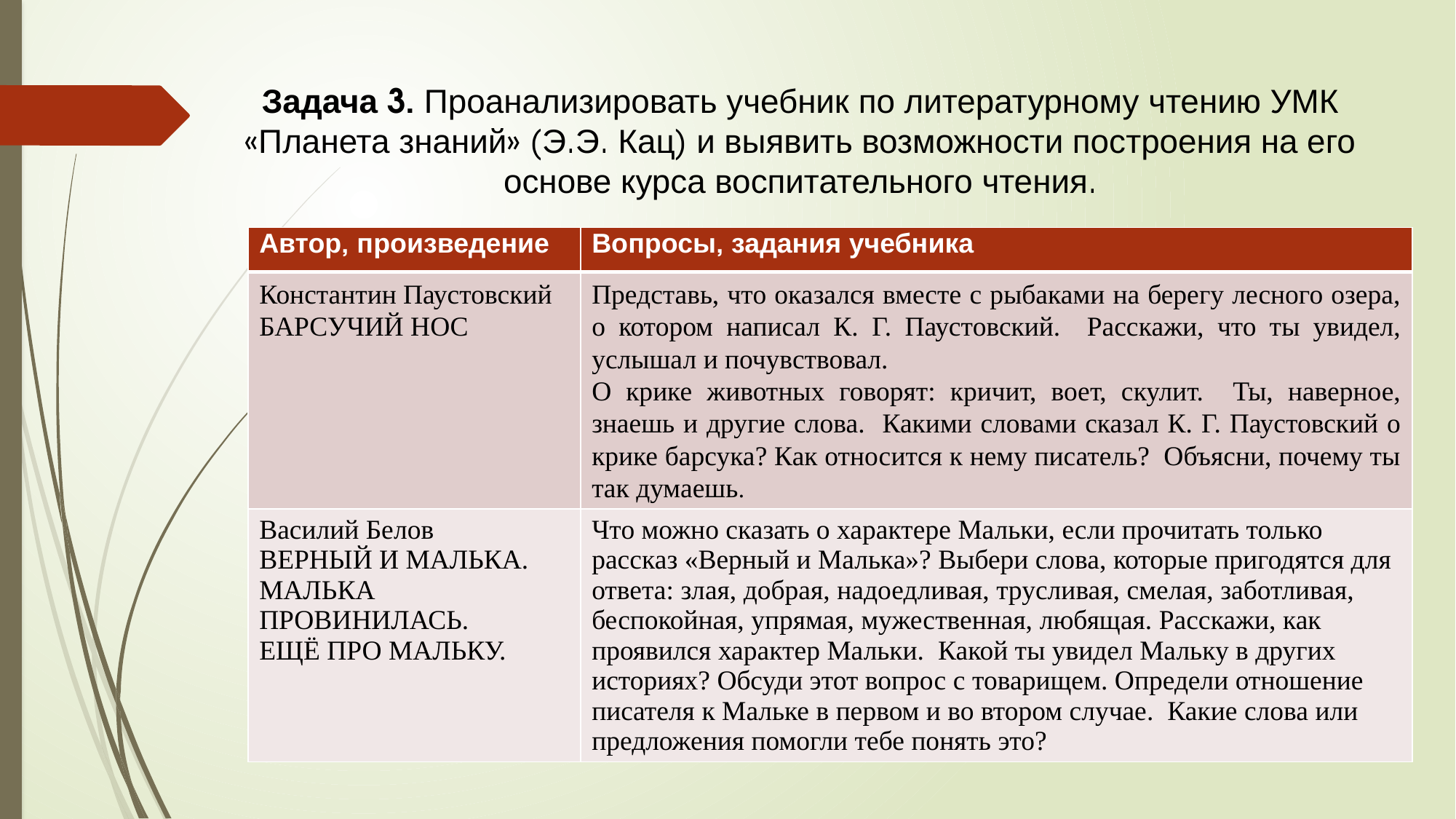

# Задача 3. Проанализировать учебник по литературному чтению УМК «Планета знаний» (Э.Э. Кац) и выявить возможности построения на его основе курса воспитательного чтения.
| Автор, произведение | Вопросы, задания учебника |
| --- | --- |
| Константин Паустовский БАРСУЧИЙ НОС | Представь, что оказался вместе с рыбаками на берегу лесного озера, о котором написал К. Г. Паустовский. Расскажи, что ты увидел, услышал и почувствовал. О крике животных говорят: кричит, воет, скулит. Ты, наверное, знаешь и другие слова. Какими словами сказал К. Г. Паустовский о крике барсука? Как относится к нему писатель? Объясни, почему ты так думаешь. |
| Василий Белов ВЕРНЫЙ И МАЛЬКА. МАЛЬКА ПРОВИНИЛАСЬ. ЕЩЁ ПРО МАЛЬКУ. | Что можно сказать о характере Мальки, если прочитать только рассказ «Верный и Малька»? Выбери слова, которые пригодятся для ответа: злая, добрая, надоедливая, трусливая, смелая, заботливая, беспокойная, упрямая, мужественная, любящая. Расскажи, как проявился характер Мальки. Какой ты увидел Мальку в других историях? Обсуди этот вопрос с товарищем. Определи отношение писателя к Мальке в первом и во втором случае. Какие слова или предложения помогли тебе понять это? |